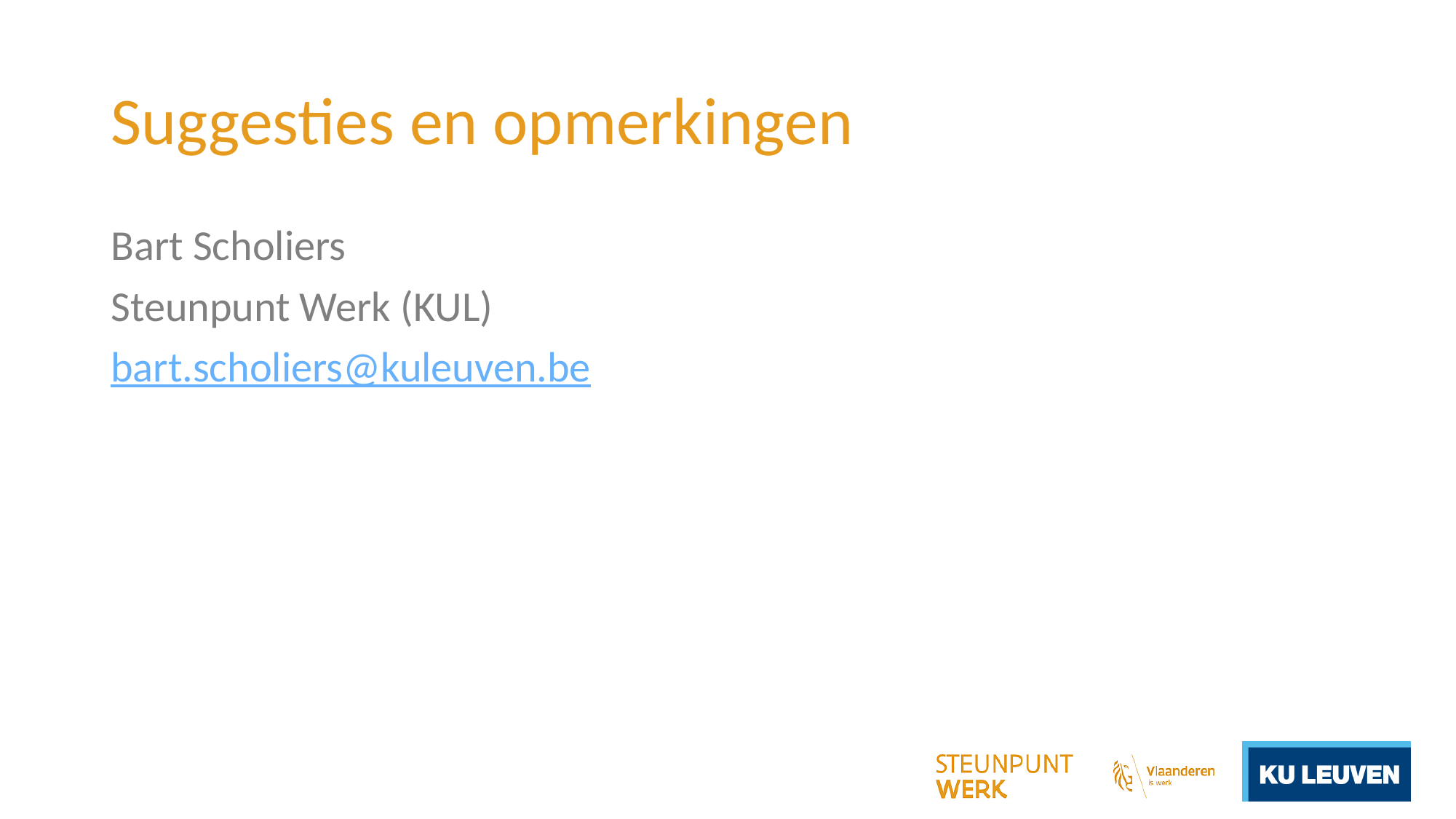

# Suggesties en opmerkingen
Bart Scholiers
Steunpunt Werk (KUL)
bart.scholiers@kuleuven.be